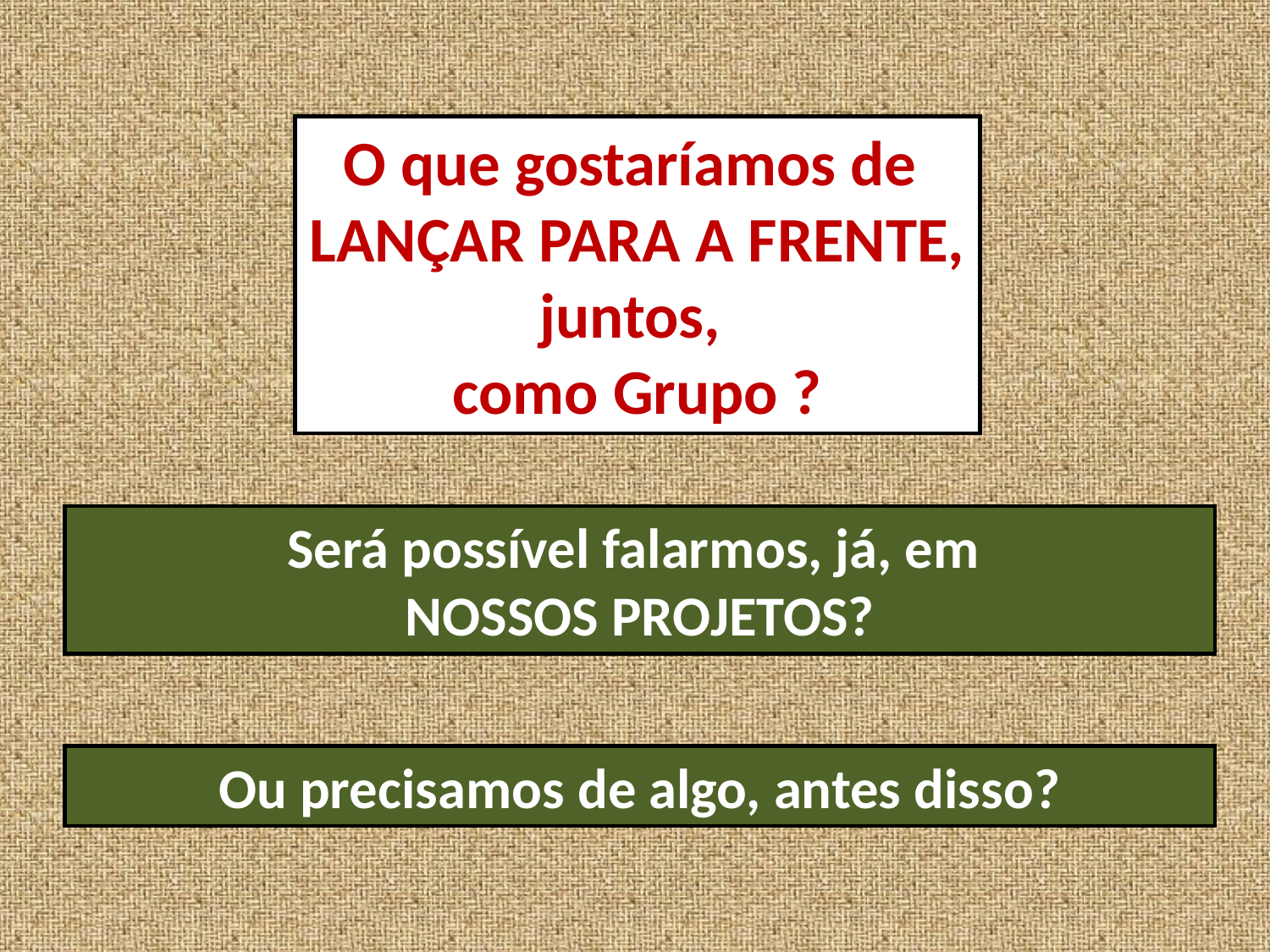

O que gostaríamos de
LANÇAR PARA A FRENTE, juntos,
como Grupo ?
Será possível falarmos, já, em
NOSSOS PROJETOS?
Ou precisamos de algo, antes disso?